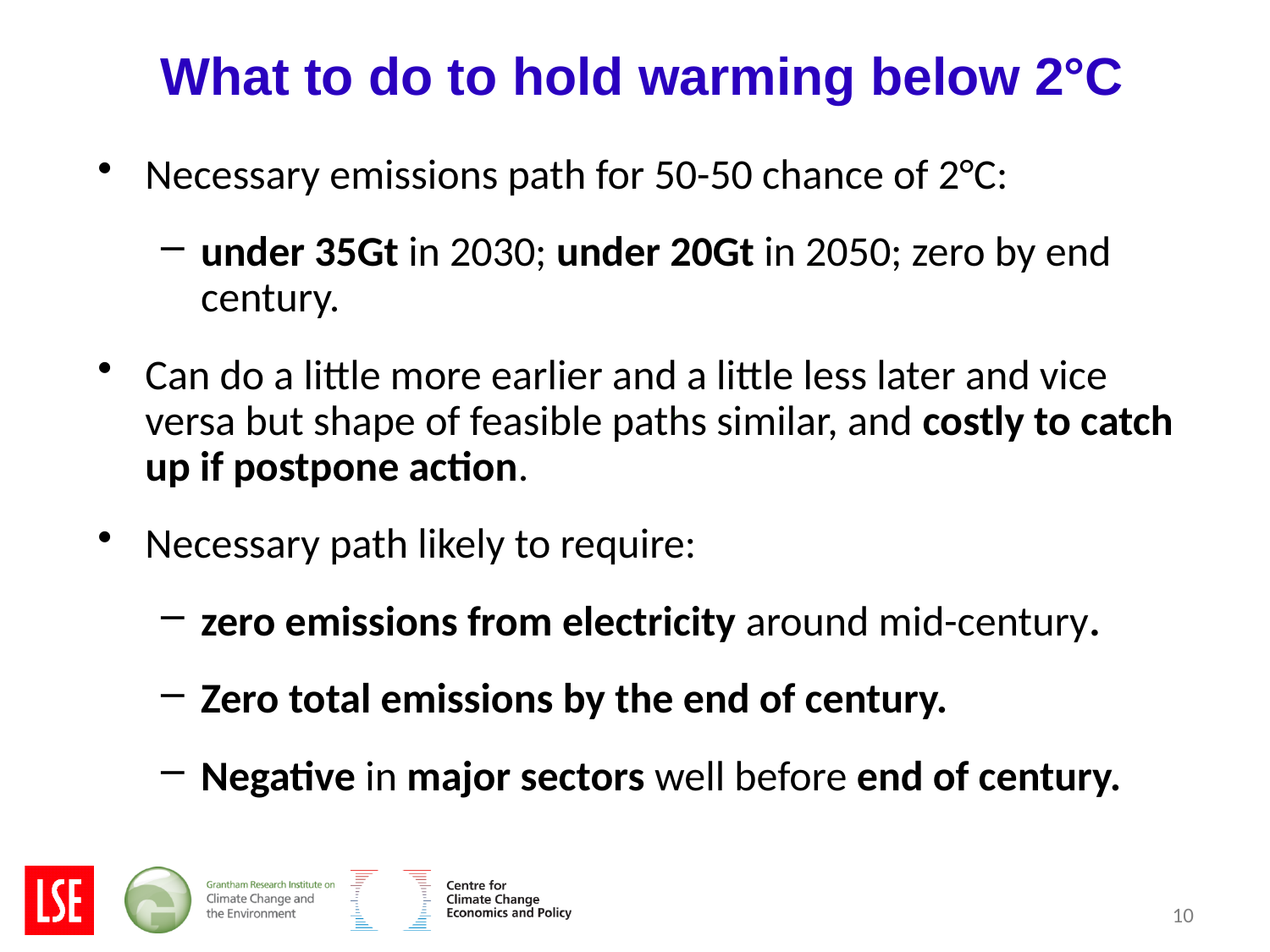

# What to do to hold warming below 2°C
Necessary emissions path for 50-50 chance of 2°C:
under 35Gt in 2030; under 20Gt in 2050; zero by end century.
Can do a little more earlier and a little less later and vice versa but shape of feasible paths similar, and costly to catch up if postpone action.
Necessary path likely to require:
zero emissions from electricity around mid-century.
Zero total emissions by the end of century.
Negative in major sectors well before end of century.